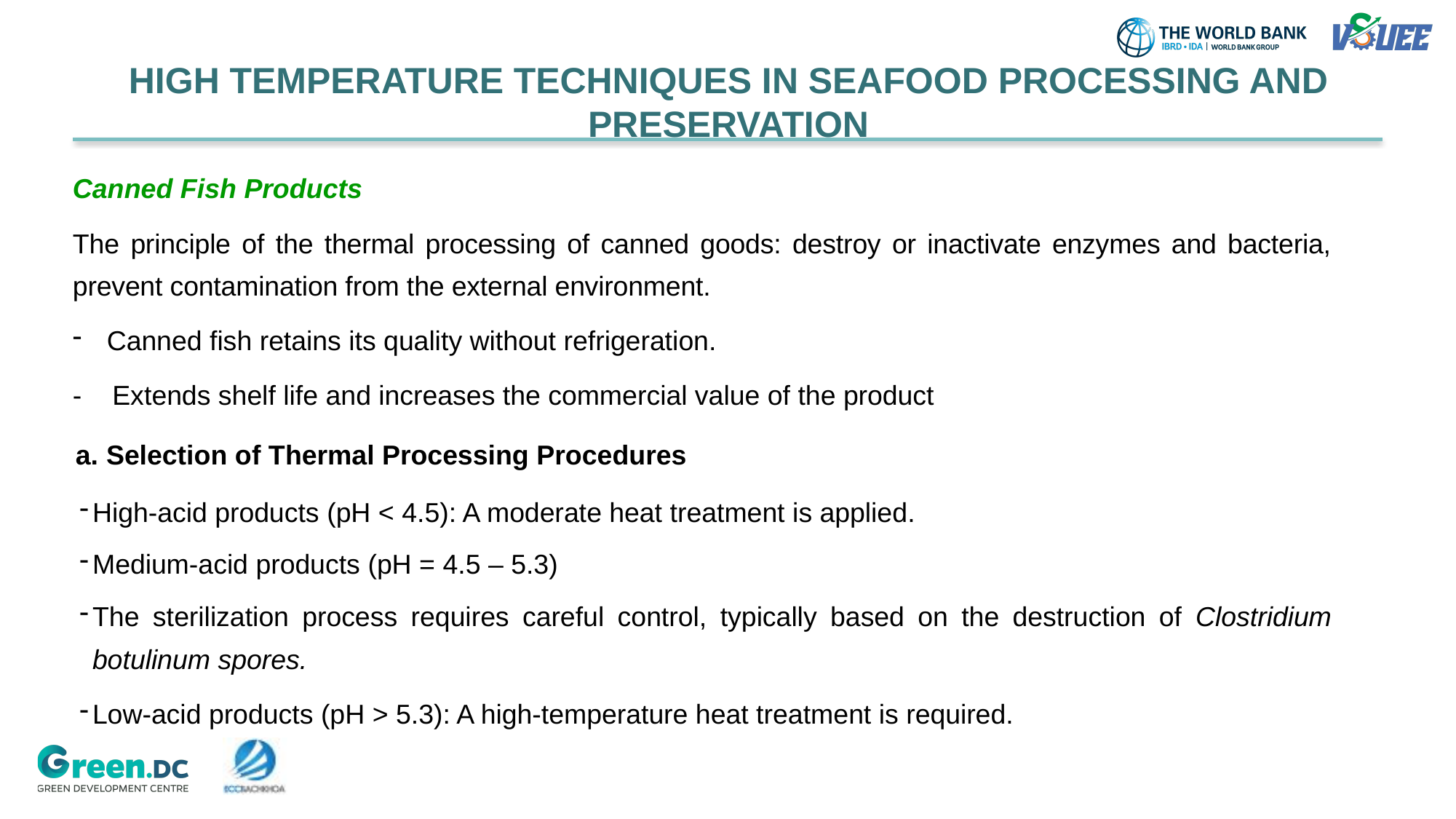

HIGH TEMPERATURE TECHNIQUES IN SEAFOOD PROCESSING AND PRESERVATION
Canned Fish Products
The principle of the thermal processing of canned goods: destroy or inactivate enzymes and bacteria, prevent contamination from the external environment.
Canned fish retains its quality without refrigeration.
-    Extends shelf life and increases the commercial value of the product
a. Selection of Thermal Processing Procedures
High-acid products (pH < 4.5): A moderate heat treatment is applied.
Medium-acid products (pH = 4.5 – 5.3)
The sterilization process requires careful control, typically based on the destruction of Clostridium botulinum spores.
Low-acid products (pH > 5.3): A high-temperature heat treatment is required.